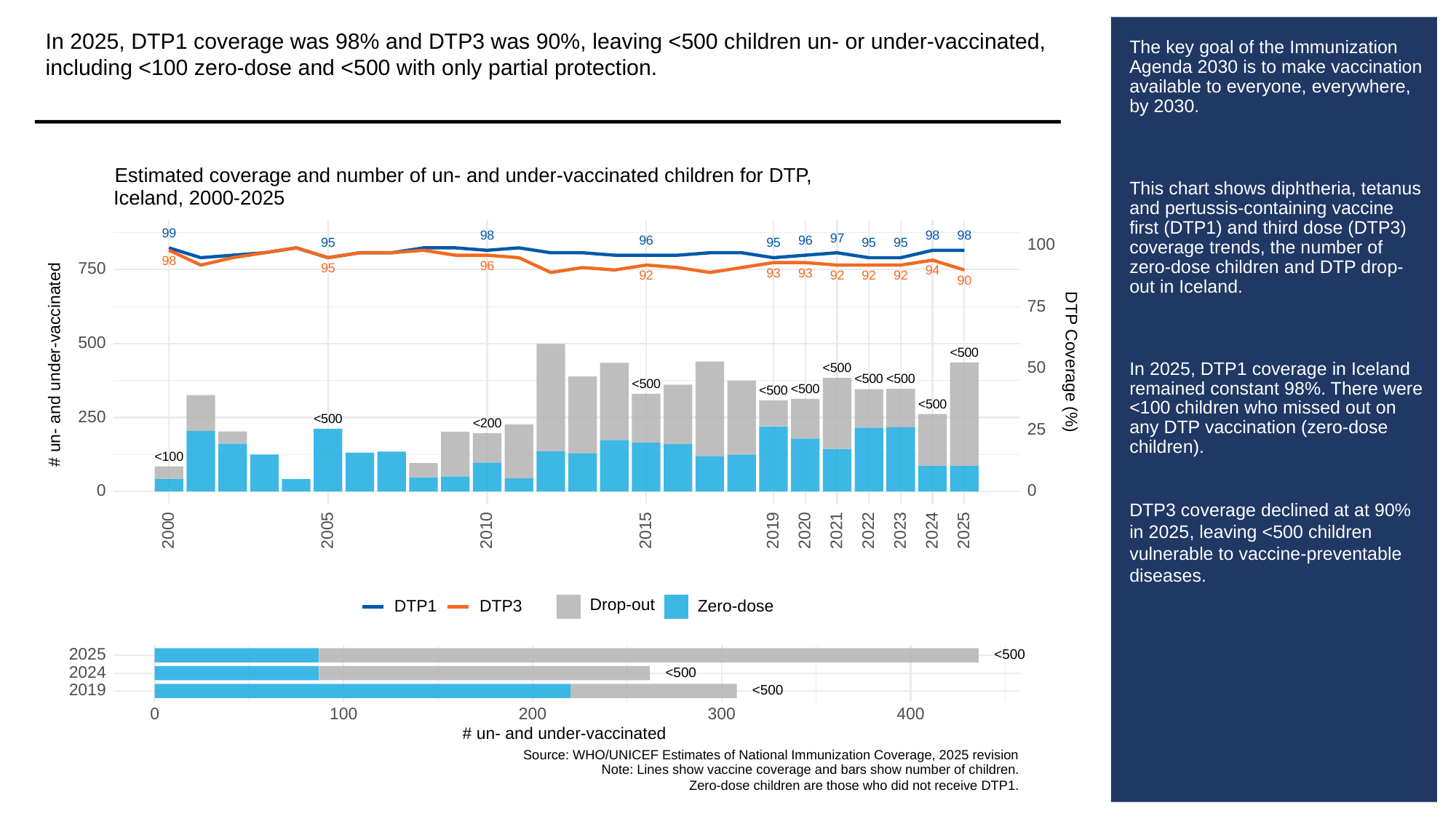

In 2025, DTP1 coverage was 98% and DTP3 was 90%, leaving <500 children un- or under-vaccinated, including <100 zero-dose and <500 with only partial protection.
# The key goal of the Immunization Agenda 2030 is to make vaccination available to everyone, everywhere, by 2030.

This chart shows diphtheria, tetanus and pertussis-containing vaccine first (DTP1) and third dose (DTP3) coverage trends, the number of zero-dose children and DTP drop-out in Iceland.

In 2025, DTP1 coverage in Iceland remained constant 98%. There were <100 children who missed out on any DTP vaccination (zero-dose children).

DTP3 coverage declined at at 90% in 2025, leaving <500 children vulnerable to vaccine-preventable diseases.

Estimated coverage and number of un- and under-vaccinated children for DTP,
Iceland, 2000-2025

99
98
98
98

97
96
96
95
95
95
95
100

98
96
750
95
94
93
93

92
92
92
92
90
75

500

<500
DTP Coverage (%)
# un- and under-vaccinated

50

<500
<500
<500

<500

<500
<500

<500

250

<500

<200
25

<100

0
0

2023
2000
2005
2010
2015
2019
2020
2021
2022
2024
2025

Drop-out
DTP3
Zero-dose
DTP1

2025
<500

2024
<500

2019
<500

300
0
100
200
400
# un- and under-vaccinated
Source: WHO/UNICEF Estimates of National Immunization Coverage, 2025 revision
Note: Lines show vaccine coverage and bars show number of children.
Zero-dose children are those who did not receive DTP1.